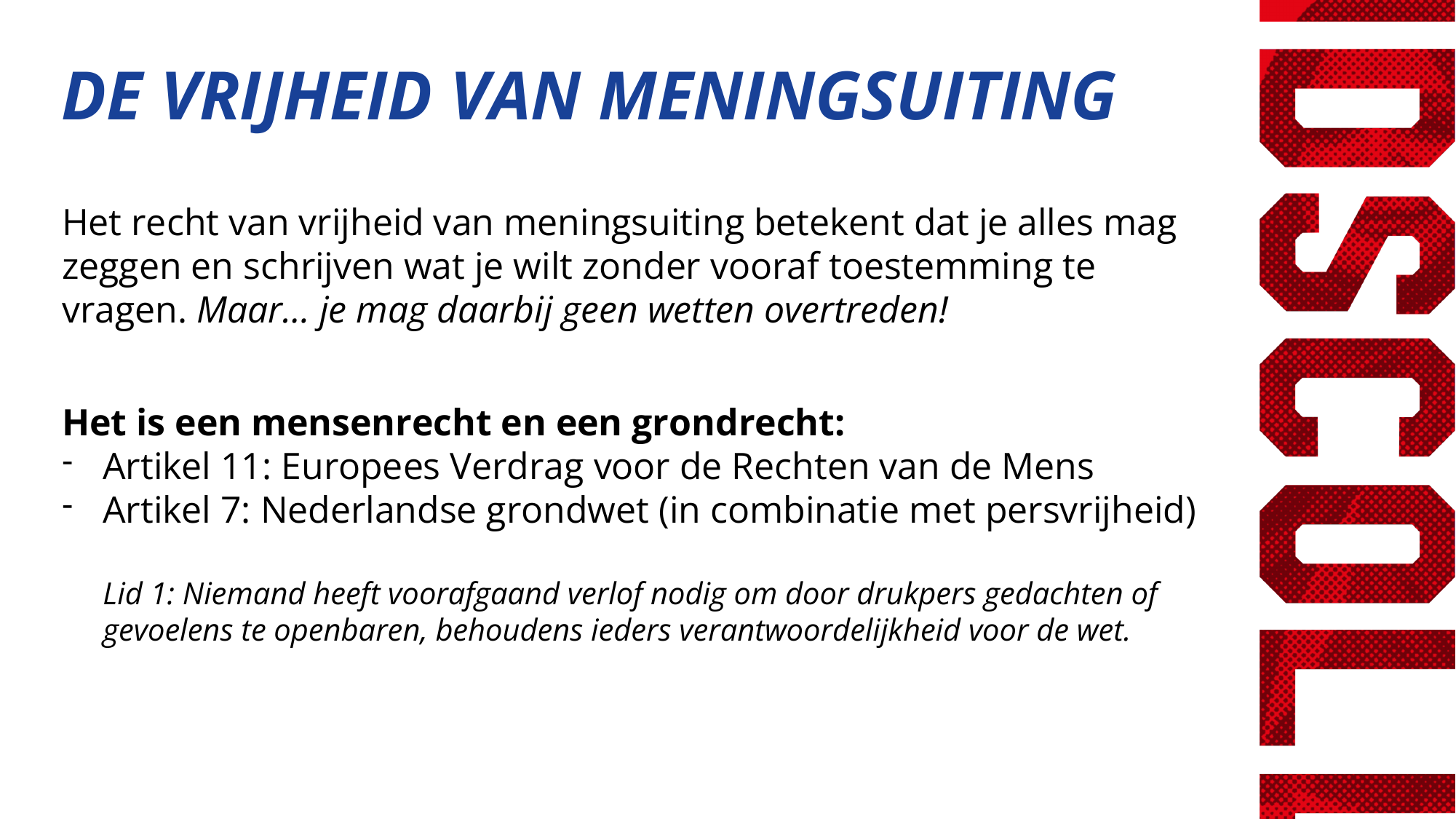

DE VRIJHEID VAN MENINGSUITING
Het recht van vrijheid van meningsuiting betekent dat je alles mag zeggen en schrijven wat je wilt zonder vooraf toestemming te vragen. Maar… je mag daarbij geen wetten overtreden!

Het is een mensenrecht en een grondrecht:
Artikel 11: Europees Verdrag voor de Rechten van de Mens
Artikel 7: Nederlandse grondwet (in combinatie met persvrijheid)
Lid 1: Niemand heeft voorafgaand verlof nodig om door drukpers gedachten of gevoelens te openbaren, behoudens ieders verantwoordelijkheid voor de wet.